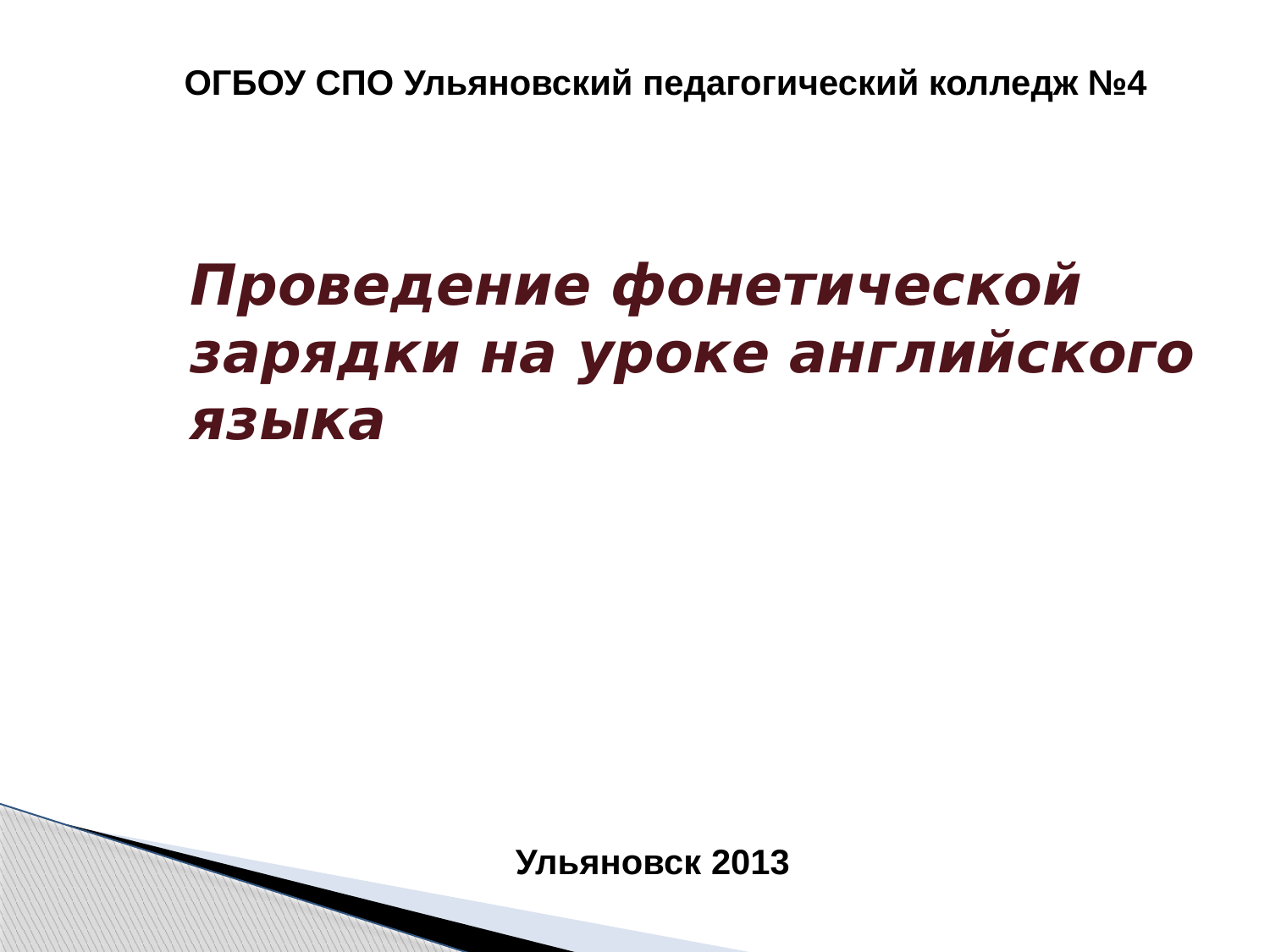

ОГБОУ СПО Ульяновский педагогический колледж №4
Проведение фонетической зарядки на уроке английского языка

       Ульяновск 2013